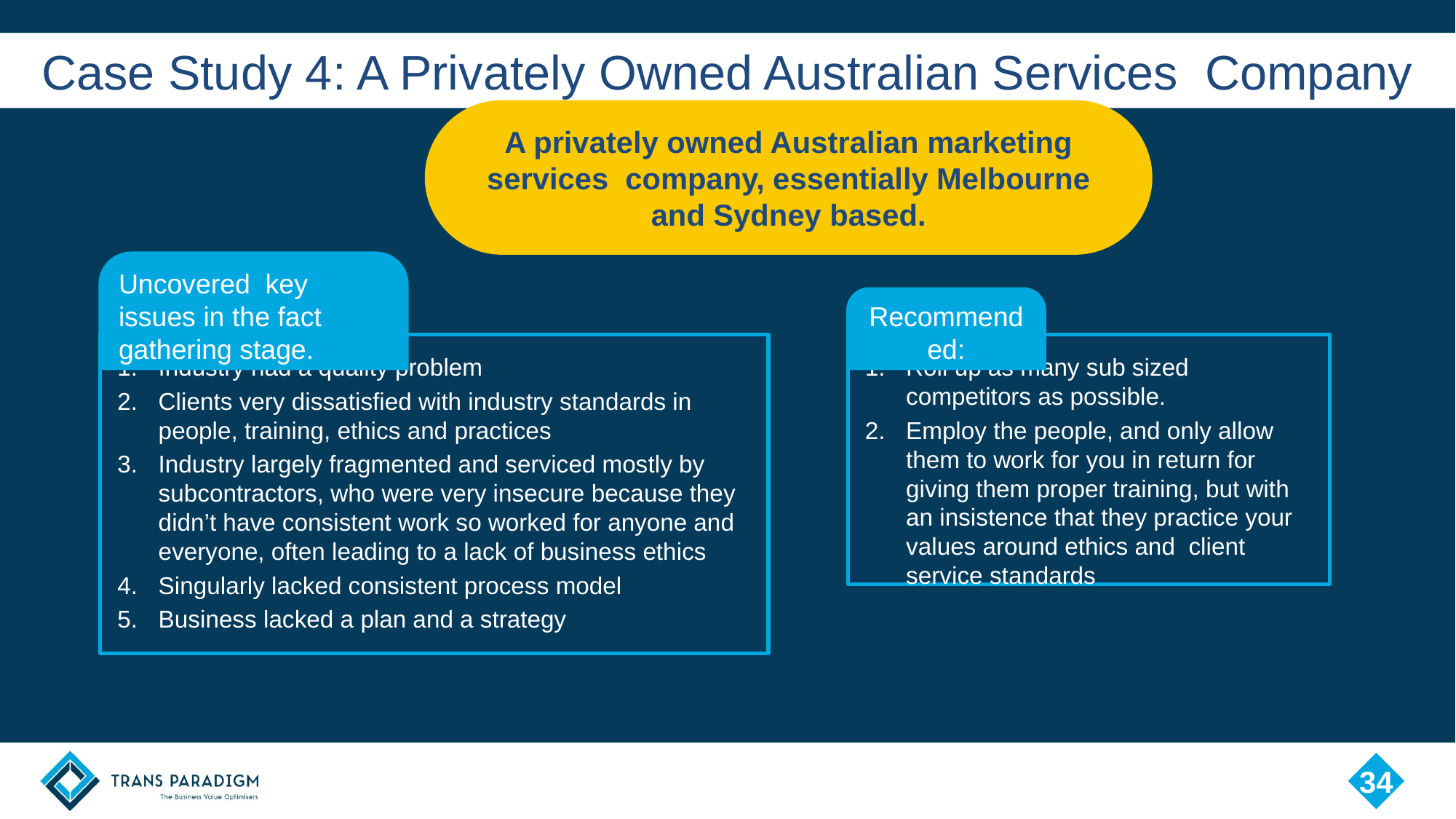

# Case Study 4: A Privately Owned Australian Services  Company
A privately owned Australian marketing services  company, essentially Melbourne and Sydney based.
Uncovered  key issues in the fact  gathering stage.
Recommended:
Industry had a quality problem
Clients very dissatisfied with industry standards in people, training, ethics and practices
Industry largely fragmented and serviced mostly by subcontractors, who were very insecure because they didn’t have consistent work so worked for anyone and everyone, often leading to a lack of business ethics
Singularly lacked consistent process model
Business lacked a plan and a strategy
Roll up as many sub sized competitors as possible.
Employ the people, and only allow them to work for you in return for giving them proper training, but with an insistence that they practice your values around ethics and  client service standards